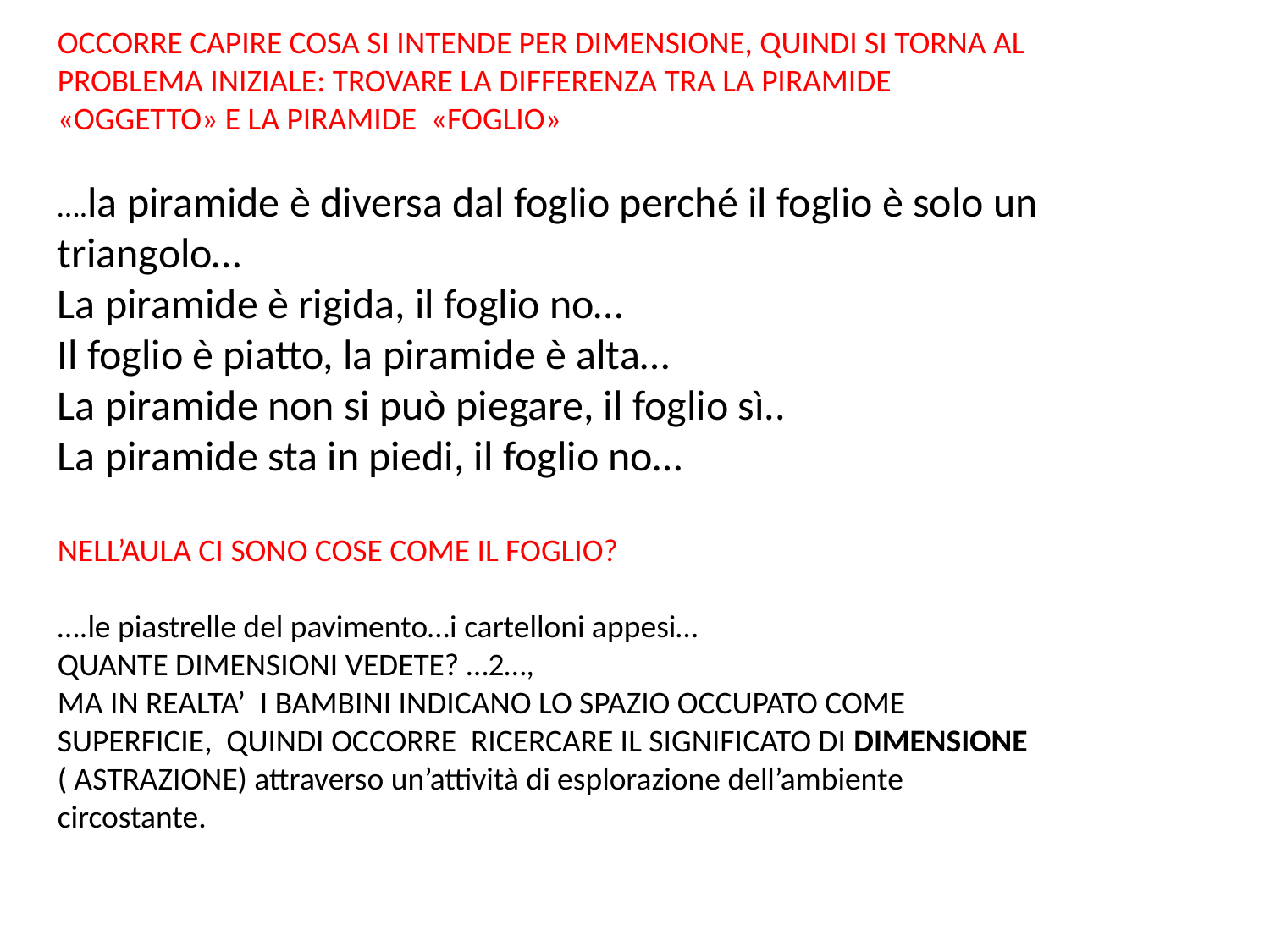

OCCORRE CAPIRE COSA SI INTENDE PER DIMENSIONE, QUINDI SI TORNA AL PROBLEMA INIZIALE: TROVARE LA DIFFERENZA TRA LA PIRAMIDE «OGGETTO» E LA PIRAMIDE  «FOGLIO»

….la piramide è diversa dal foglio perché il foglio è solo un triangolo…
La piramide è rigida, il foglio no…
Il foglio è piatto, la piramide è alta…
La piramide non si può piegare, il foglio sì..
La piramide sta in piedi, il foglio no…

NELL’AULA CI SONO COSE COME IL FOGLIO?

….le piastrelle del pavimento…i cartelloni appesi…
QUANTE DIMENSIONI VEDETE? …2…,
MA IN REALTA’  I BAMBINI INDICANO LO SPAZIO OCCUPATO COME SUPERFICIE,  QUINDI OCCORRE  RICERCARE IL SIGNIFICATO DI DIMENSIONE ( ASTRAZIONE) attraverso un’attività di esplorazione dell’ambiente circostante.